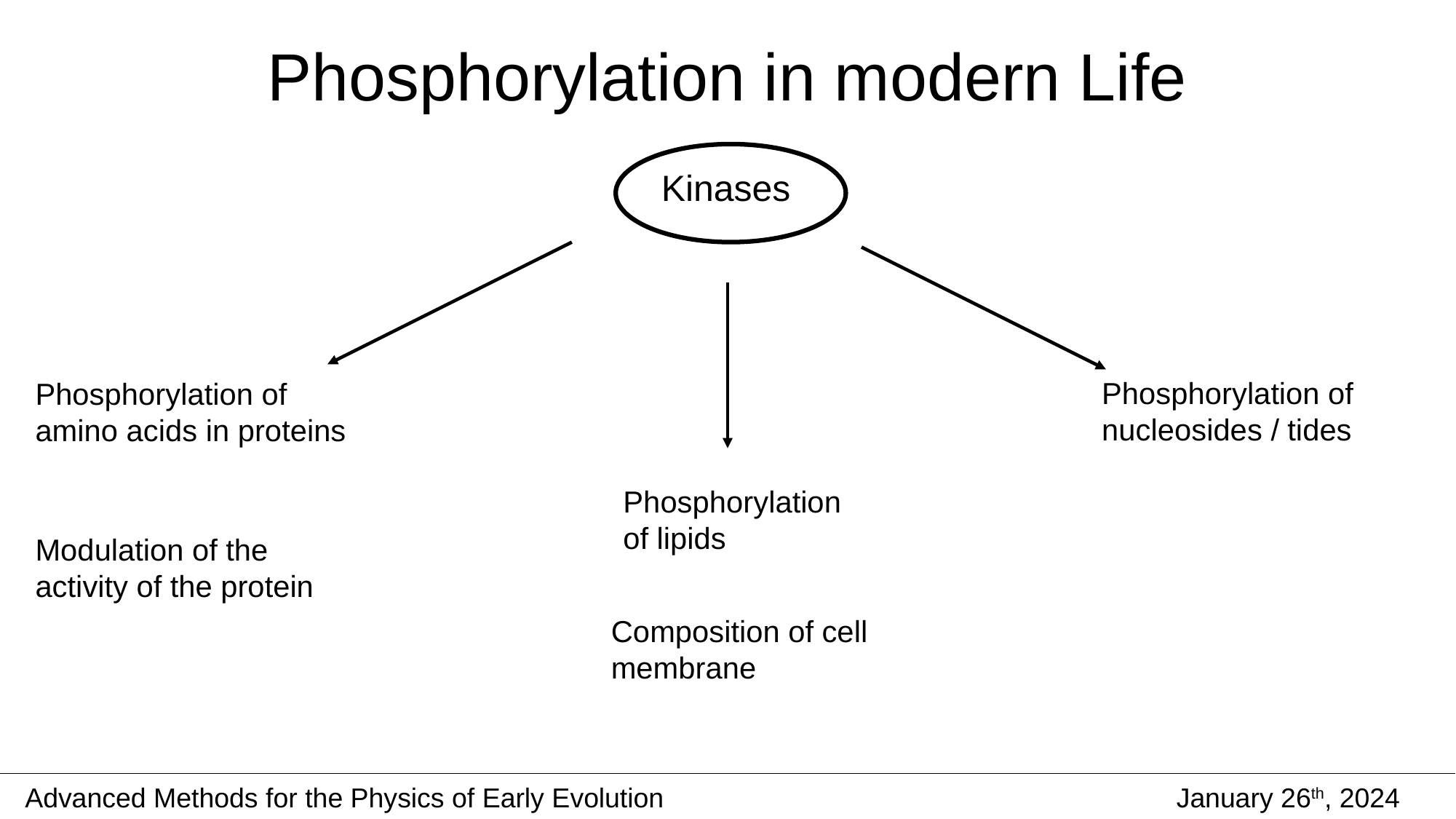

# Phosphorylation in modern Life

Kinases
Phosphorylation of nucleosides / tides
Phosphorylation of amino acids in proteins
Phosphorylation of lipids
Modulation of the activity of the protein
Composition of cell membrane
Advanced Methods for the Physics of Early Evolution
January 26th, 2024